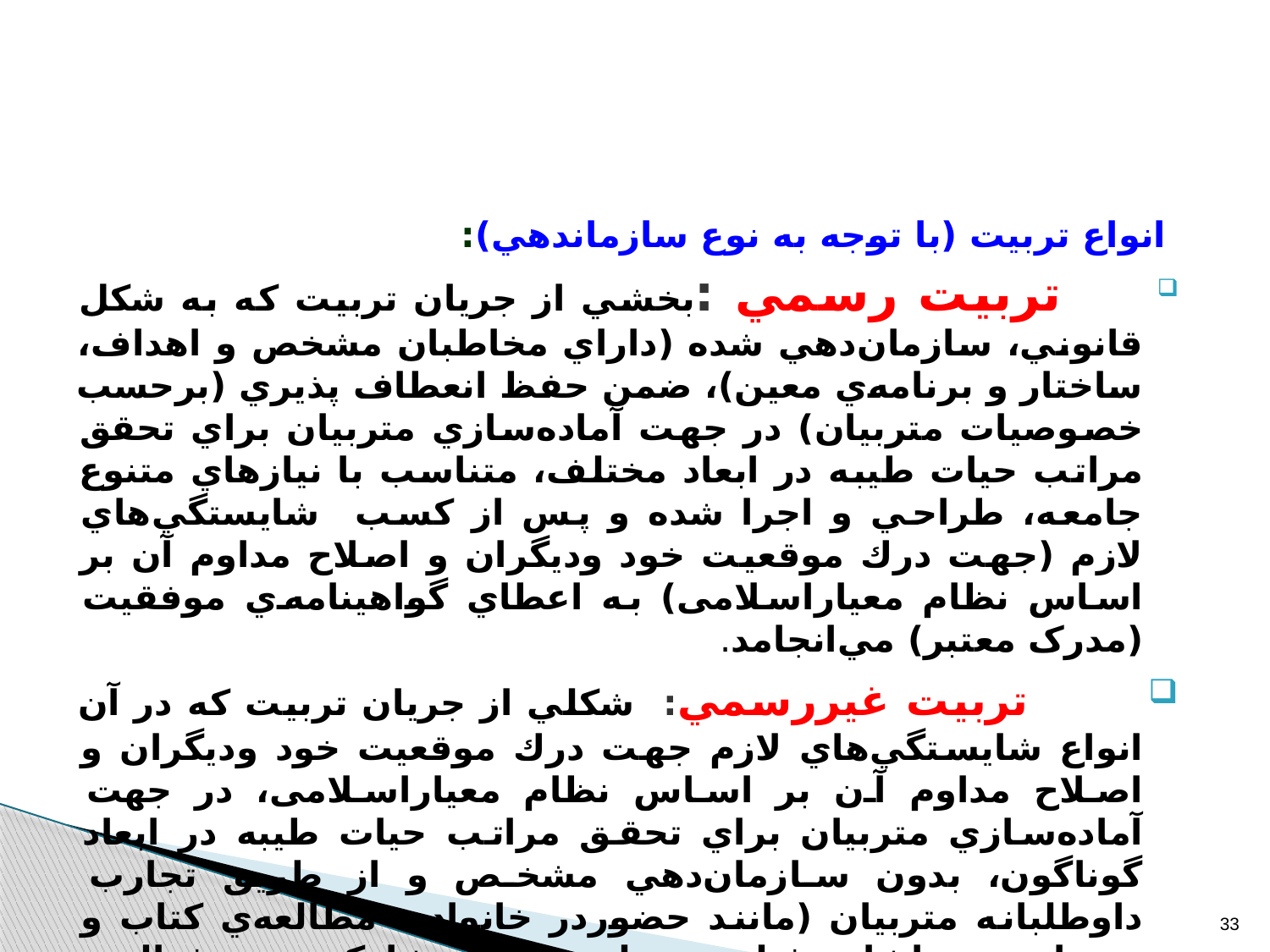

#
 انواع تربیت (با توجه به نوع سازماندهي):
     تربيت رسمي :بخشي از جريان تربيت كه به شکل قانوني، سازمان‌دهي شده (داراي مخاطبان مشخص و اهداف، ساختار و برنامه‌ي معين)، ضمن حفظ انعطاف پذيري (برحسب خصوصيات متربيان) در جهت آماده‌سازي متربيان براي تحقق مراتب حيات طيبه در ابعاد مختلف، متناسب با نيازهاي متنوع جامعه، طراحي و اجرا شده و پس از کسب  شايستگي‌هاي لازم (جهت درك موقعيت خود ودیگران و اصلاح مداوم آن بر اساس نظام معياراسلامی) به اعطاي گواهينامه‌ي موفقيت (مدرک معتبر) مي‌انجامد.
      تربيت غيررسمي:  شكلي از جريان تربيت که در آن انواع شايستگي‌هاي لازم جهت درك موقعيت خود ودیگران و اصلاح مداوم آن بر اساس نظام معياراسلامی، در جهت آماده‌سازي متربيان براي تحقق مراتب حيات طيبه در ابعاد گوناگون، بدون سازمان‌دهي مشخص و از طريق تجارب داوطلبانه متربيان (مانند حضوردر خانواده، مطالعه‌ي كتاب و روزنامه، تماشاي فيلم و تلويزيون، مشاركت در فعاليت گروه‌ها و انجمن‌ها، شركت در مساجد و محافل مذهبي) کسب مي‌شود.
33